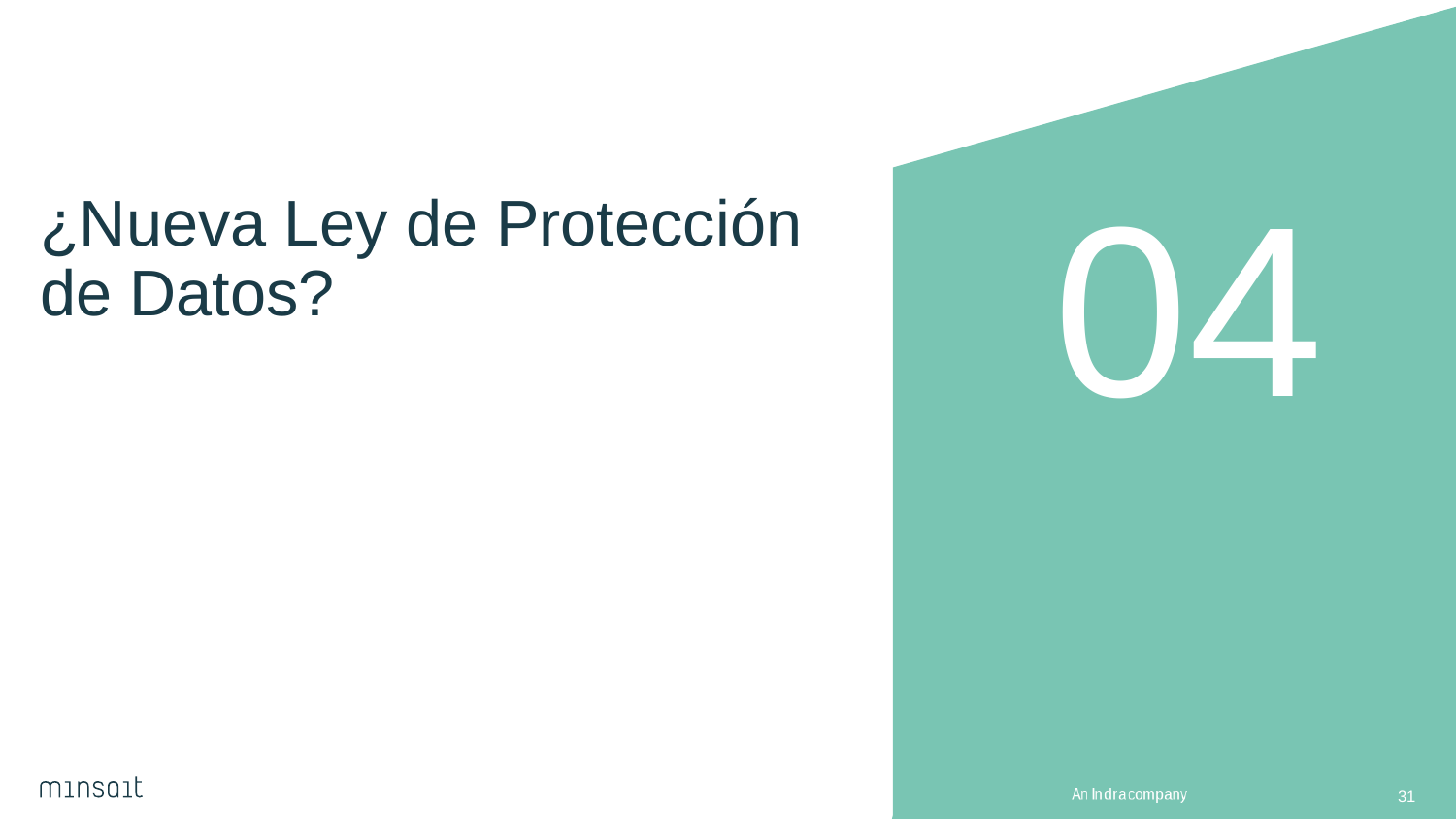

04
# ¿Nueva Ley de Protección de Datos?